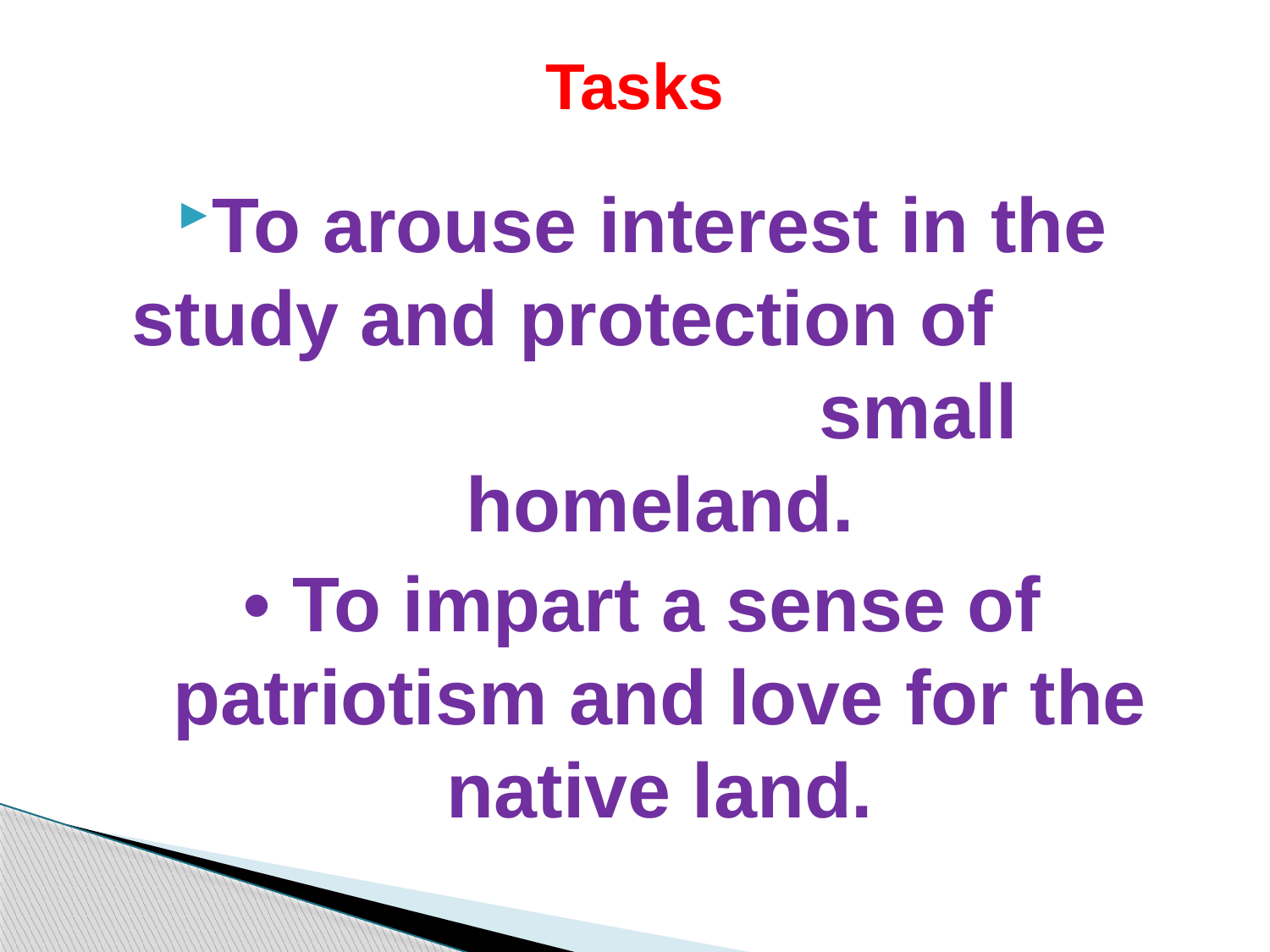

# Tasks
To arouse interest in the study and protection of                                  small homeland.
• To impart a sense of patriotism and love for the native land.